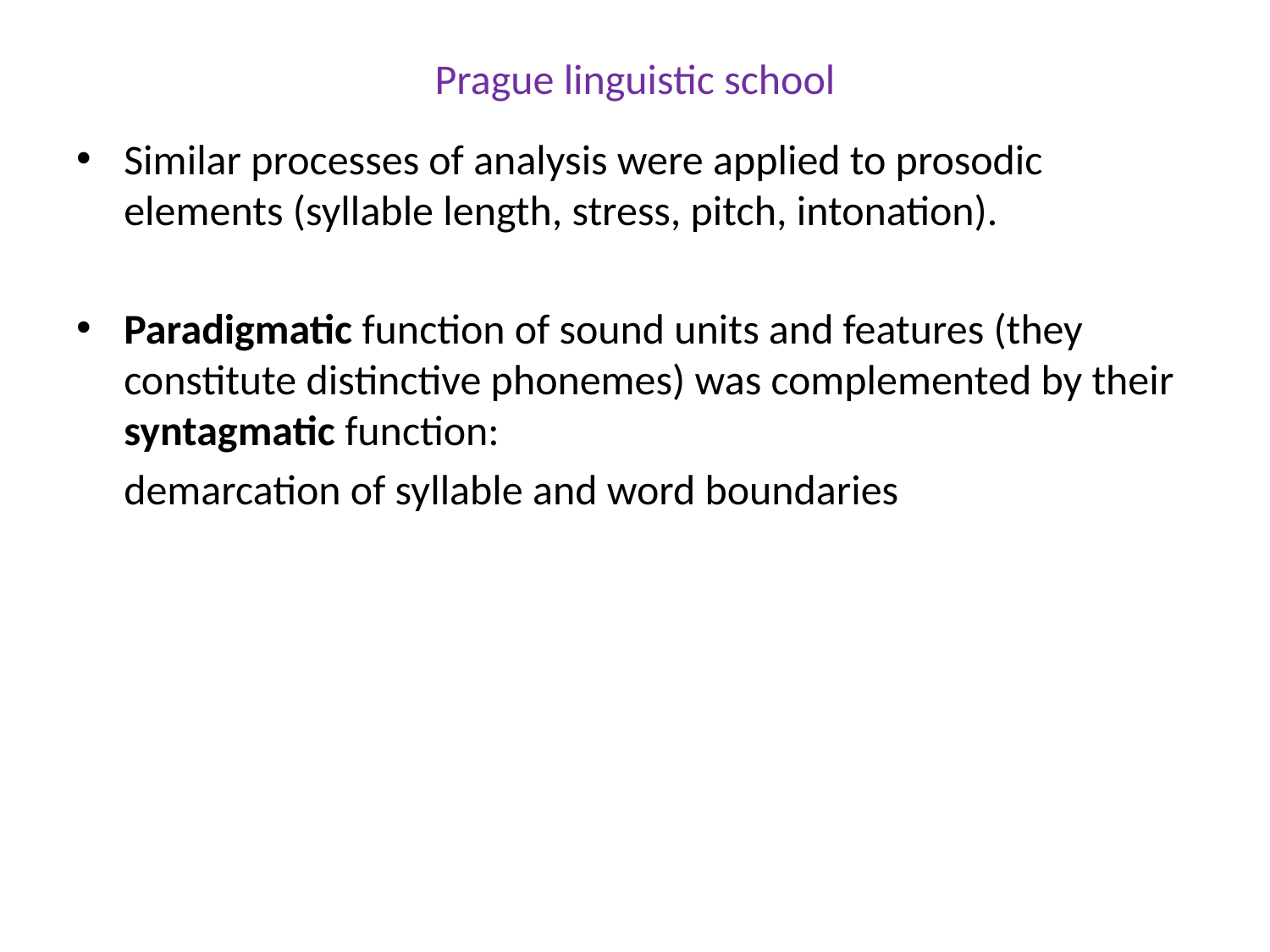

# Prague linguistic school
Similar processes of analysis were applied to prosodic elements (syllable length, stress, pitch, intonation).

Paradigmatic function of sound units and features (they constitute distinctive phonemes) was complemented by their syntagmatic function:
     demarcation of syllable and word boundaries